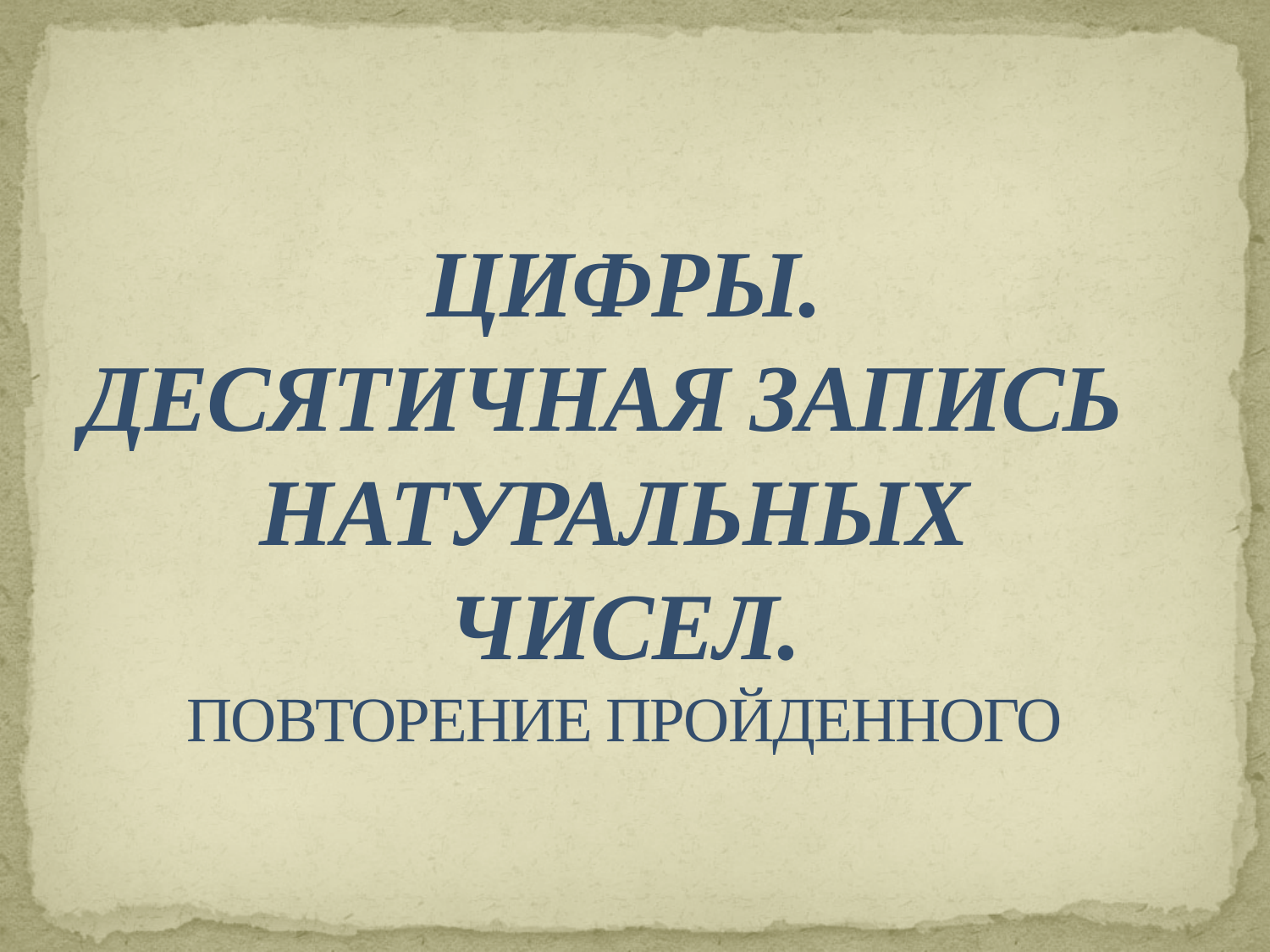

# ЦИФРЫ. ДЕСЯТИЧНАЯ ЗАПИСЬ НАТУРАЛЬНЫХ  ЧИСЕЛ. ПОВТОРЕНИЕ ПРОЙДЕННОГО